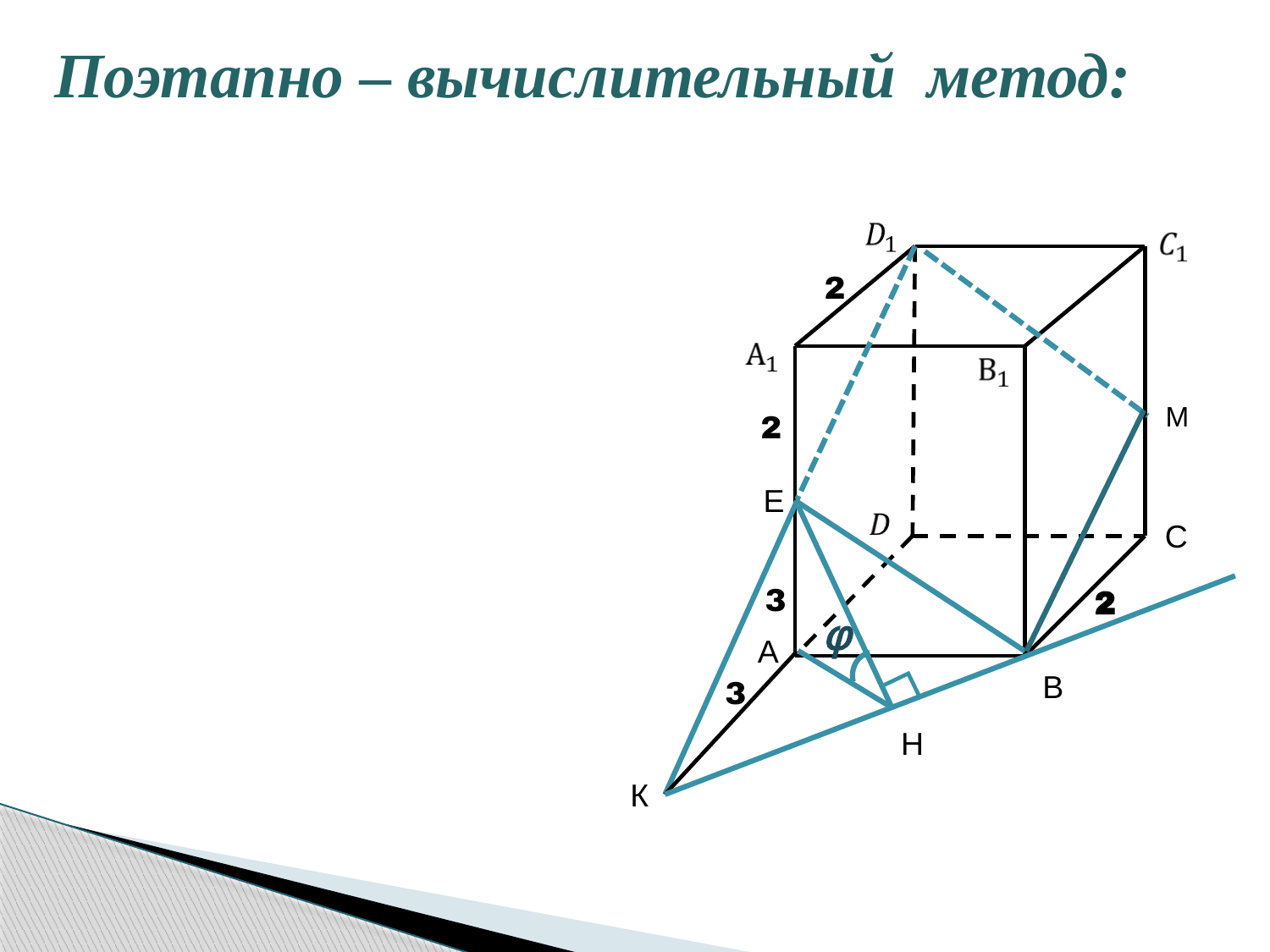

# Поэтапно – вычислительный  метод:

2

М
2
Е

С
3
2
φ
А

В
3
Н

К